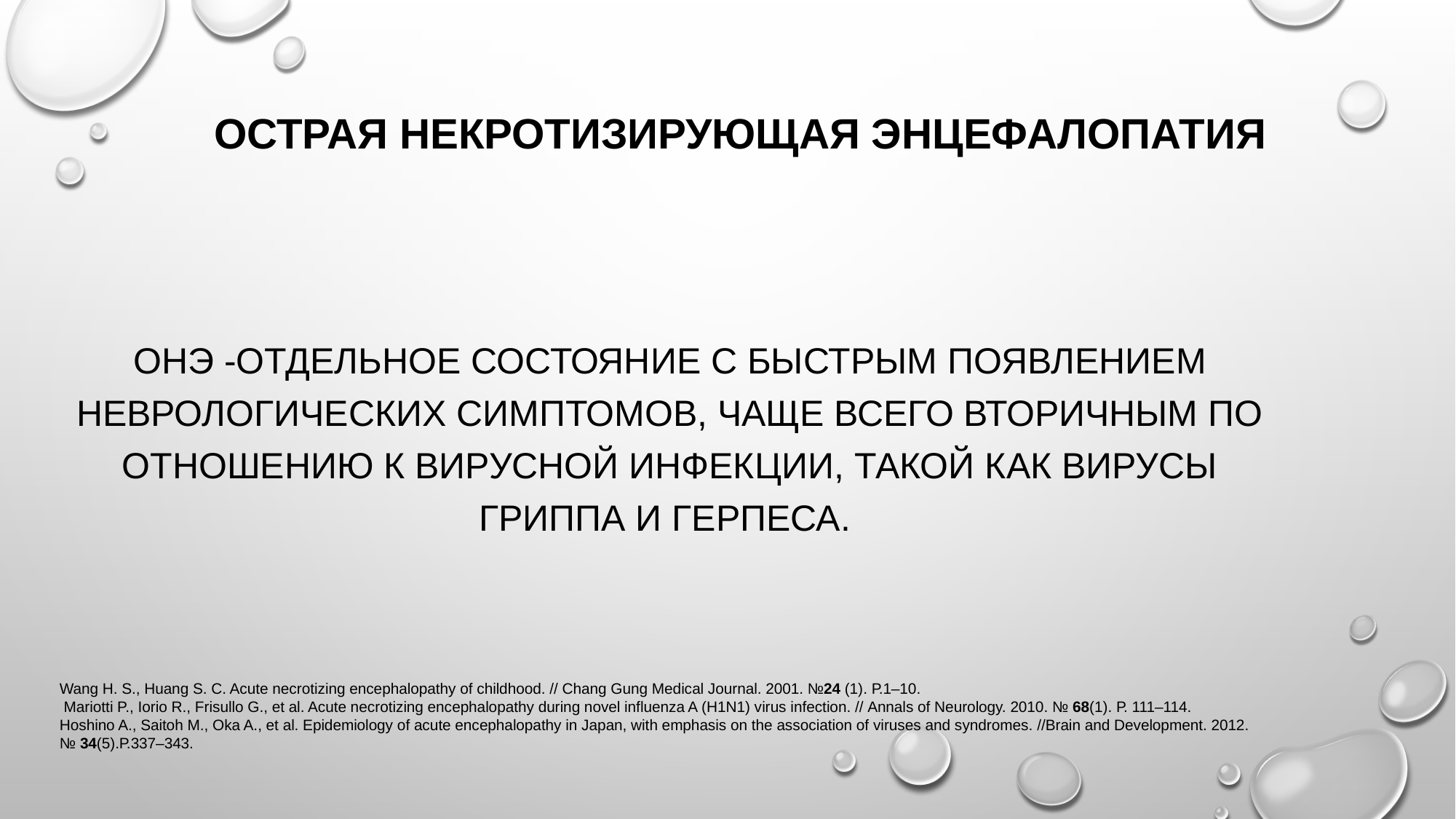

# Острая некротизирующая энцефалопатия

ОНЭ -отдельное состояние с быстрым появлением неврологических симптомов, чаще всего вторичным по отношению к вирусной инфекции, такой как вирусы гриппа и герпеса.
Wang H. S., Huang S. C. Acute necrotizing encephalopathy of childhood. // Chang Gung Medical Journal. 2001. №24 (1). Р.1–10.
 Mariotti P., Iorio R., Frisullo G., et al. Acute necrotizing encephalopathy during novel influenza A (H1N1) virus infection. // Annals of Neurology. 2010. № 68(1). Р. 111–114.
Hoshino A., Saitoh M., Oka A., et al. Epidemiology of acute encephalopathy in Japan, with emphasis on the association of viruses and syndromes. //Brain and Development. 2012. № 34(5).Р.337–343.